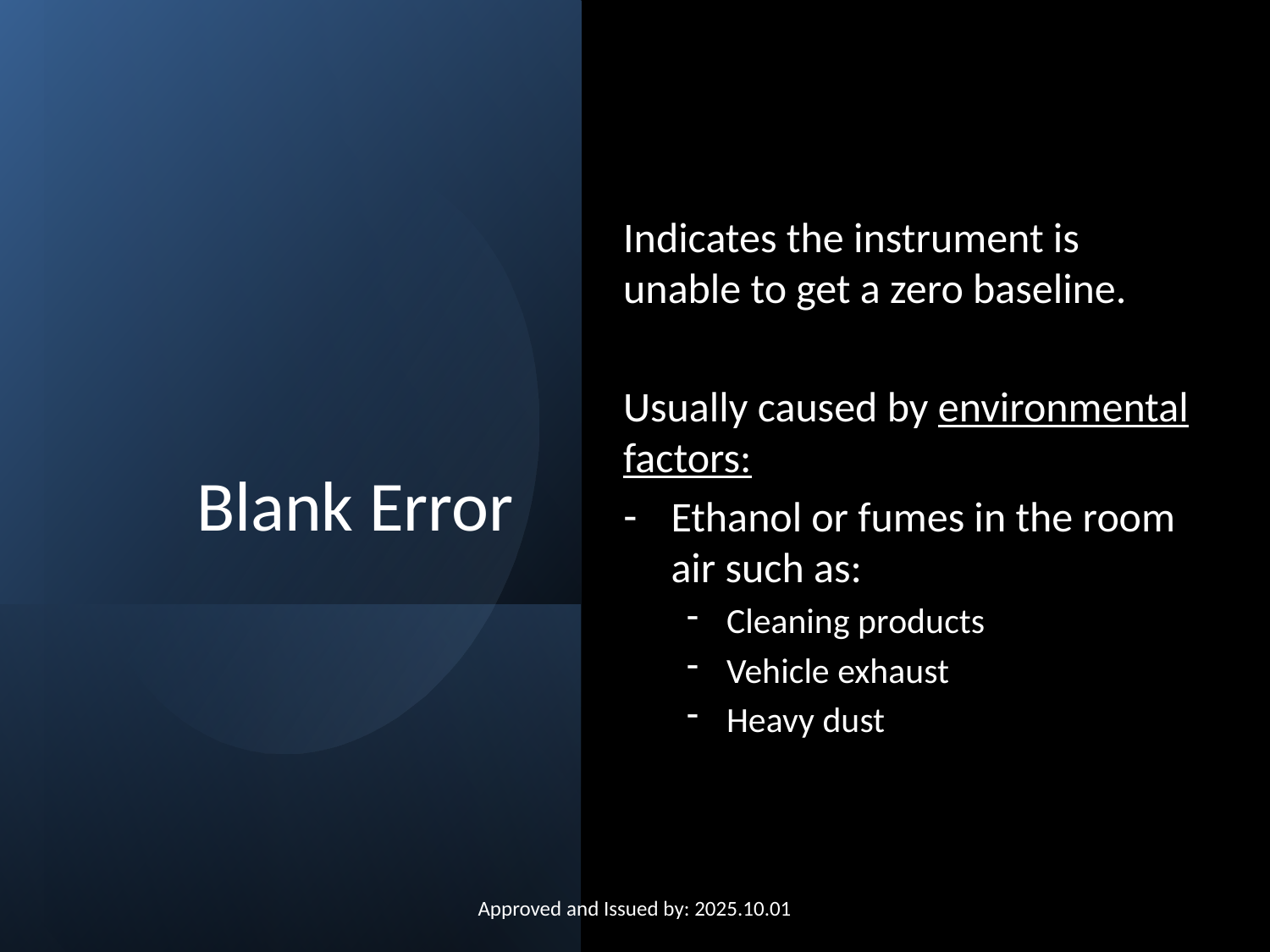

# Blank Error
Indicates the instrument is unable to get a zero baseline.

Usually caused by environmental factors:
Ethanol or fumes in the room air such as:
Cleaning products
Vehicle exhaust
Heavy dust

Approved and Issued by: 2025.10.01